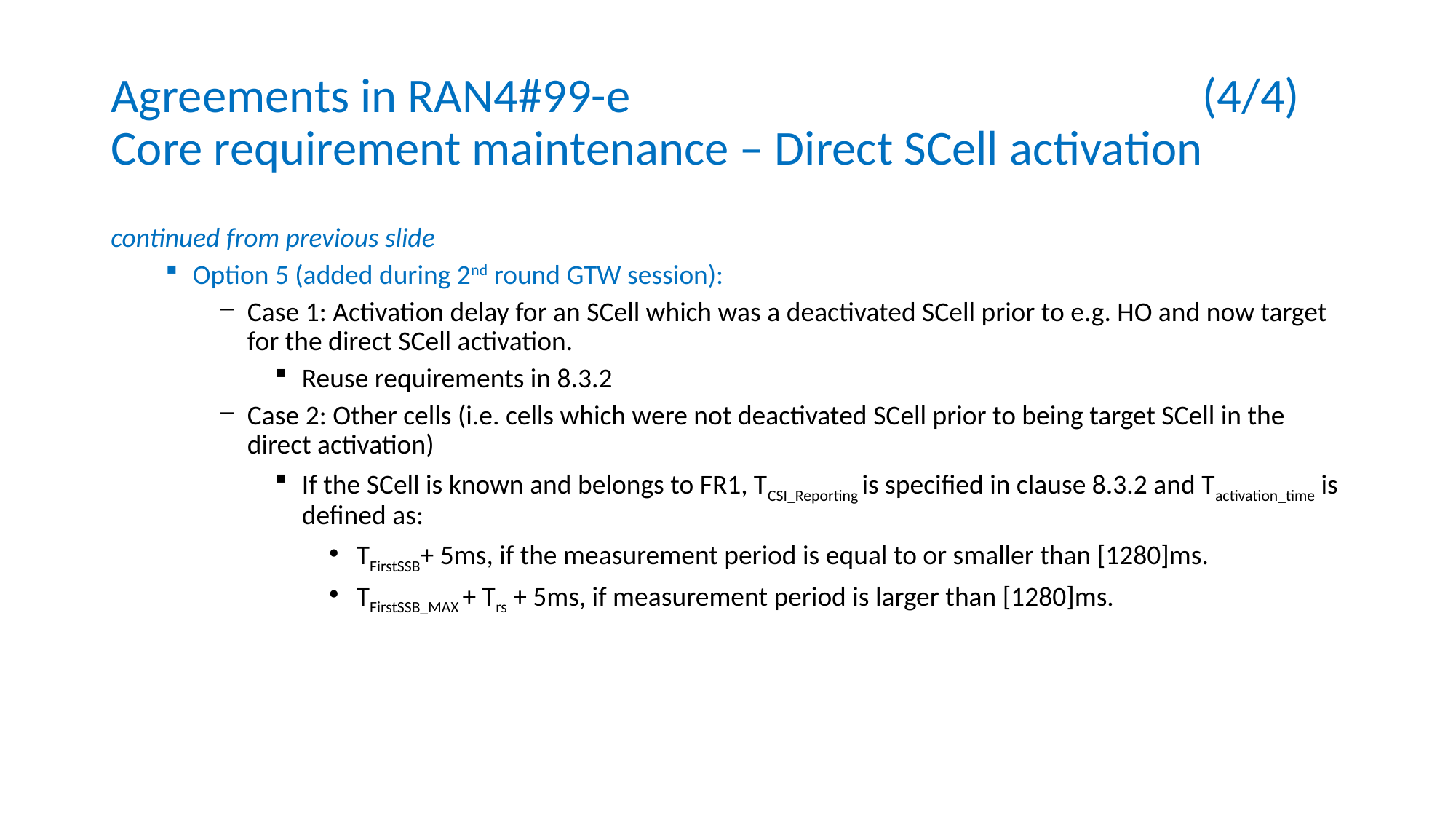

# Agreements in RAN4#99-e						(4/4) Core requirement maintenance – Direct SCell activation
continued from previous slide
Option 5 (added during 2nd round GTW session):
Case 1: Activation delay for an SCell which was a deactivated SCell prior to e.g. HO and now target for the direct SCell activation.
Reuse requirements in 8.3.2
Case 2: Other cells (i.e. cells which were not deactivated SCell prior to being target SCell in the direct activation)
If the SCell is known and belongs to FR1, TCSI_Reporting is specified in clause 8.3.2 and Tactivation_time is defined as:
TFirstSSB+ 5ms, if the measurement period is equal to or smaller than [1280]ms.
TFirstSSB_MAX + Trs + 5ms, if measurement period is larger than [1280]ms.